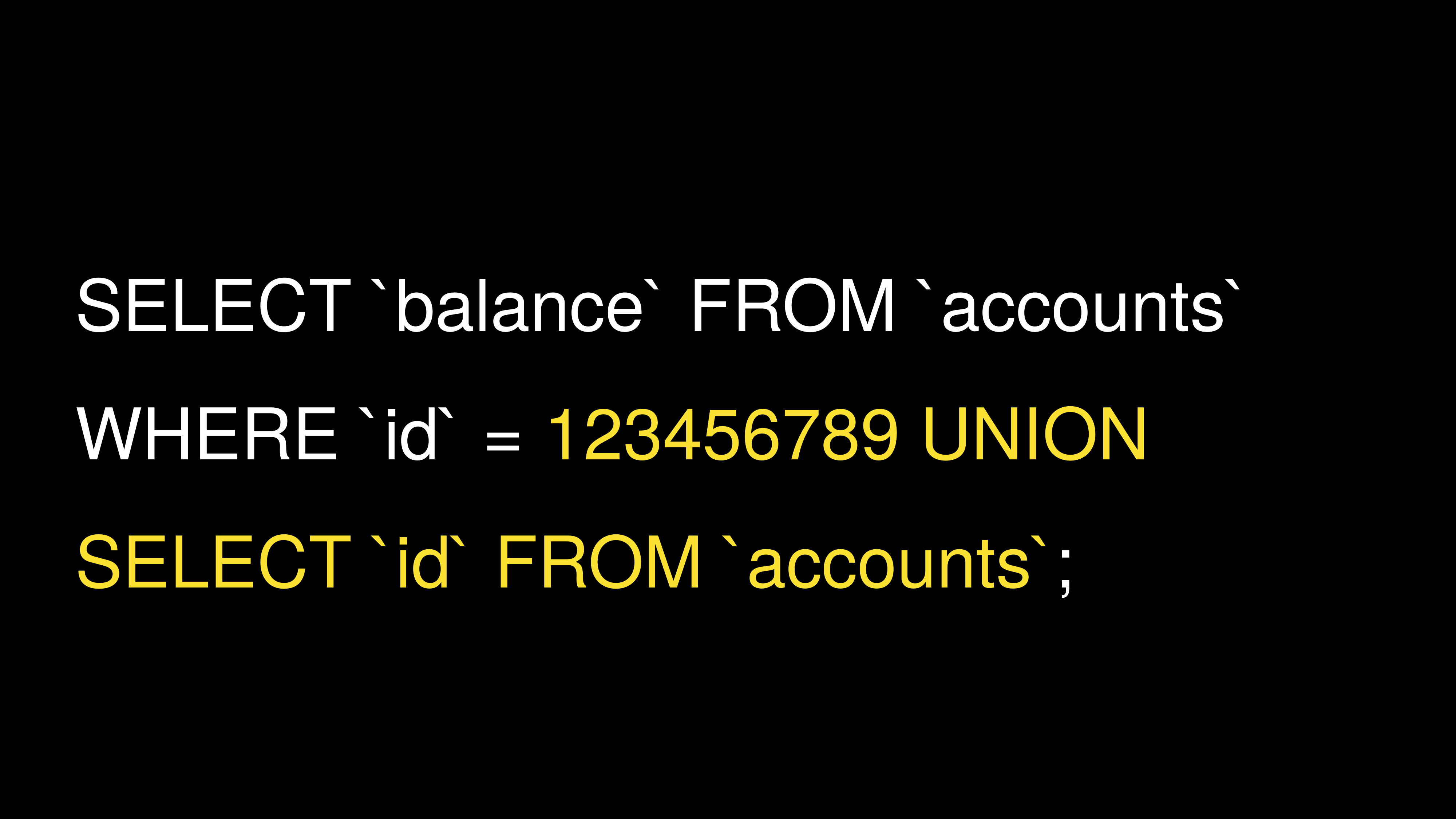

SELECT `balance` FROM `accounts`
WHERE `id` = 123456789 UNION
SELECT `id` FROM `accounts`;